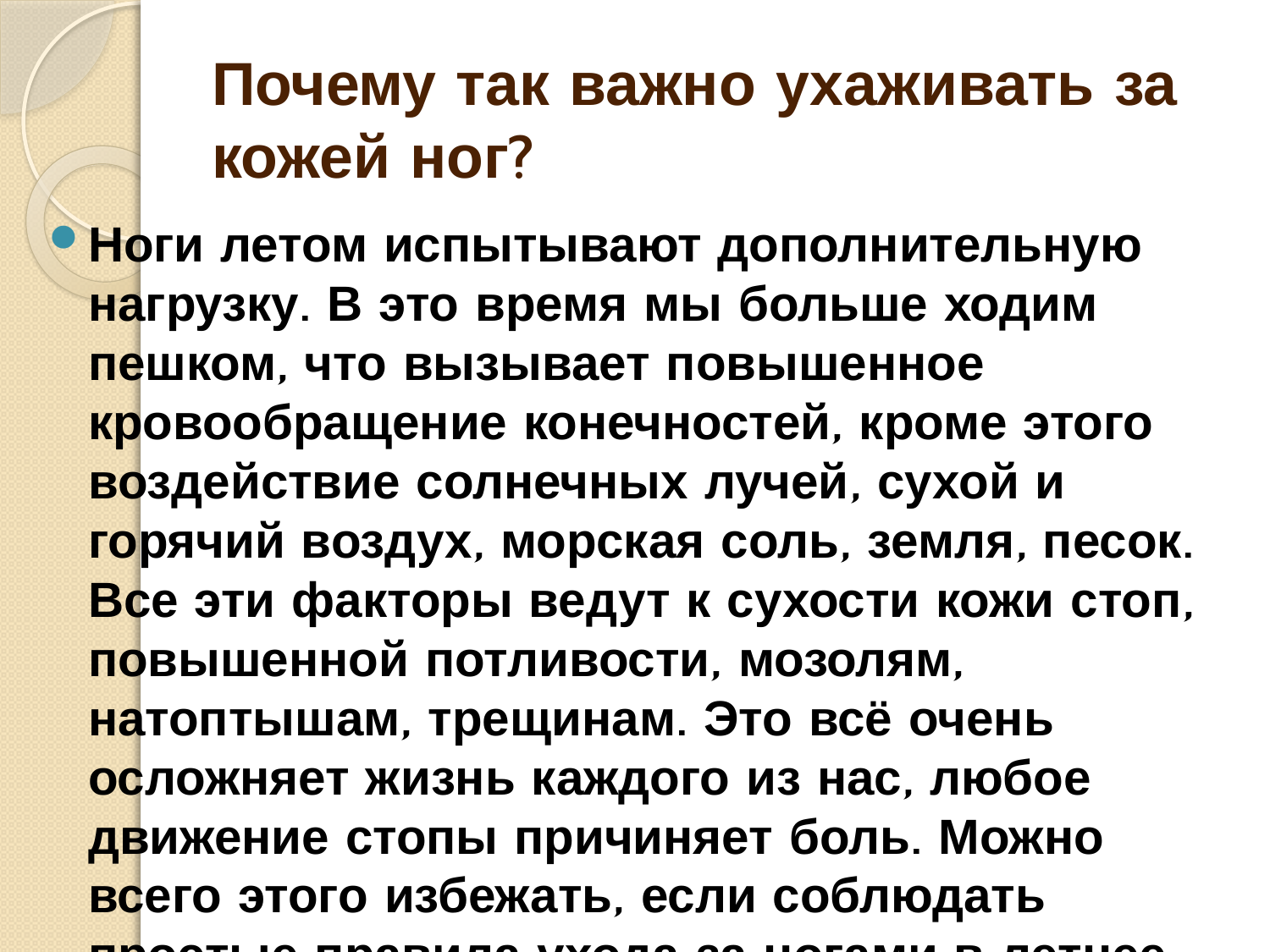

# Почему так важно ухаживать за кожей ног?
Ноги летом испытывают дополнительную нагрузку. В это время мы больше ходим пешком, что вызывает повышенное кровообращение конечностей, кроме этого воздействие солнечных лучей, сухой и горячий воздух, морская соль, земля, песок. Все эти факторы ведут к сухости кожи стоп, повышенной потливости, мозолям, натоптышам, трещинам. Это всё очень осложняет жизнь каждого из нас, любое движение стопы причиняет боль. Можно всего этого избежать, если соблюдать простые правила ухода за ногами в летнее время: